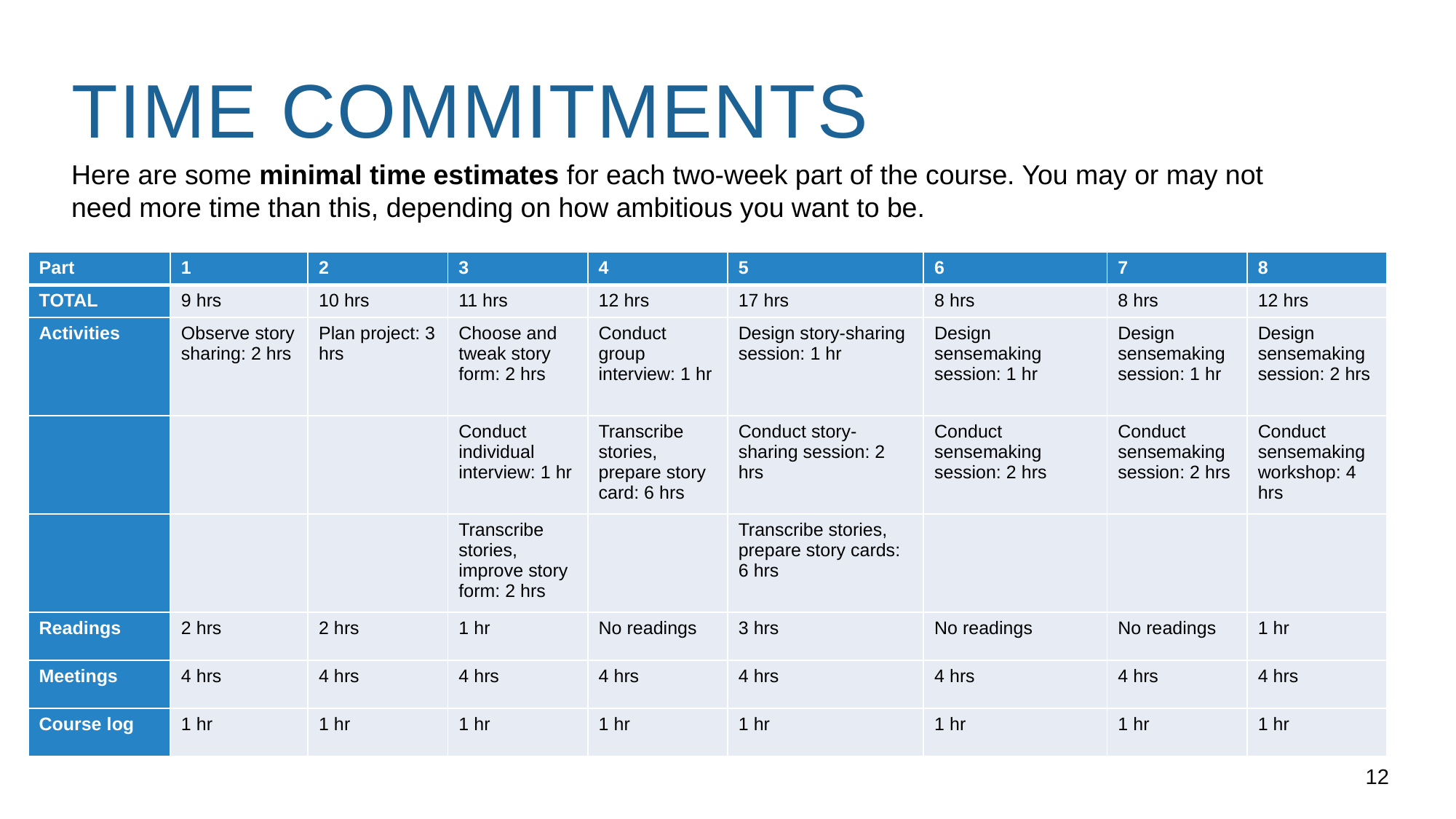

# Time commitments
Here are some minimal time estimates for each two-week part of the course. You may or may not need more time than this, depending on how ambitious you want to be.
| Part | 1 | 2 | 3 | 4 | 5 | 6 | 7 | 8 |
| --- | --- | --- | --- | --- | --- | --- | --- | --- |
| TOTAL | 9 hrs | 10 hrs | 11 hrs | 12 hrs | 17 hrs | 8 hrs | 8 hrs | 12 hrs |
| Activities | Observe story sharing: 2 hrs | Plan project: 3 hrs | Choose and tweak story form: 2 hrs | Conduct group interview: 1 hr | Design story-sharing session: 1 hr | Design sensemaking session: 1 hr | Design sensemaking session: 1 hr | Design sensemaking session: 2 hrs |
|  |  |  | Conduct individual interview: 1 hr | Transcribe stories, prepare story card: 6 hrs | Conduct story-sharing session: 2 hrs | Conduct sensemaking session: 2 hrs | Conduct sensemaking session: 2 hrs | Conduct sensemaking workshop: 4 hrs |
|  |  |  | Transcribe stories, improve story form: 2 hrs |  | Transcribe stories, prepare story cards: 6 hrs |  |  |  |
| Readings | 2 hrs | 2 hrs | 1 hr | No readings | 3 hrs | No readings | No readings | 1 hr |
| Meetings | 4 hrs | 4 hrs | 4 hrs | 4 hrs | 4 hrs | 4 hrs | 4 hrs | 4 hrs |
| Course log | 1 hr | 1 hr | 1 hr | 1 hr | 1 hr | 1 hr | 1 hr | 1 hr |
12